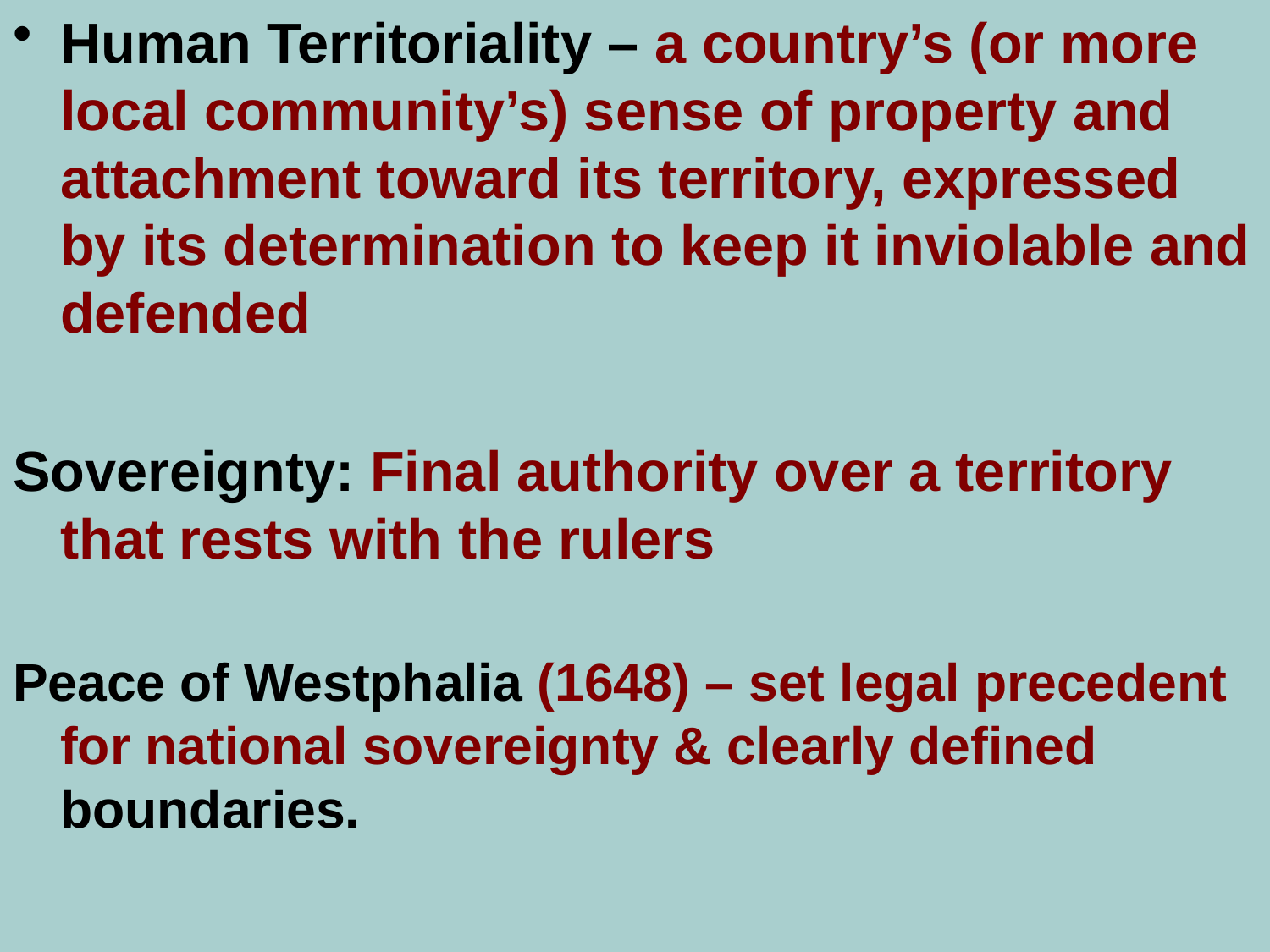

Human Territoriality – a country’s (or more local community’s) sense of property and attachment toward its territory, expressed by its determination to keep it inviolable and defended

Sovereignty: Final authority over a territory that rests with the rulers
Peace of Westphalia (1648) – set legal precedent for national sovereignty & clearly defined boundaries.